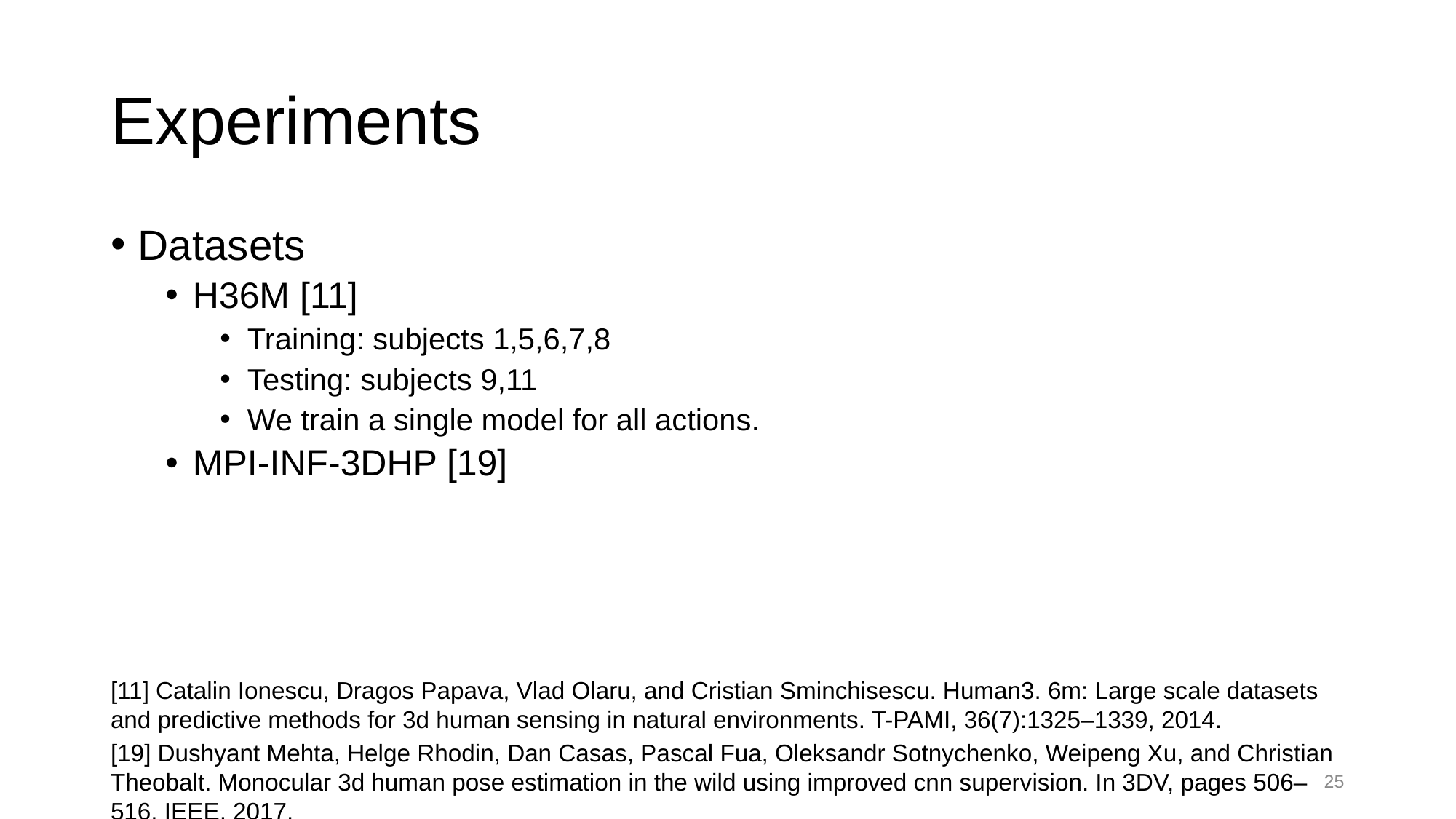

# Experiments
Datasets
H36M [11]
Training: subjects 1,5,6,7,8
Testing: subjects 9,11
We train a single model for all actions.
MPI-INF-3DHP [19]
[11] Catalin Ionescu, Dragos Papava, Vlad Olaru, and Cristian Sminchisescu. Human3. 6m: Large scale datasets and predictive methods for 3d human sensing in natural environments. T-PAMI, 36(7):1325–1339, 2014.
[19] Dushyant Mehta, Helge Rhodin, Dan Casas, Pascal Fua, Oleksandr Sotnychenko, Weipeng Xu, and Christian Theobalt. Monocular 3d human pose estimation in the wild using improved cnn supervision. In 3DV, pages 506–516. IEEE, 2017.
25